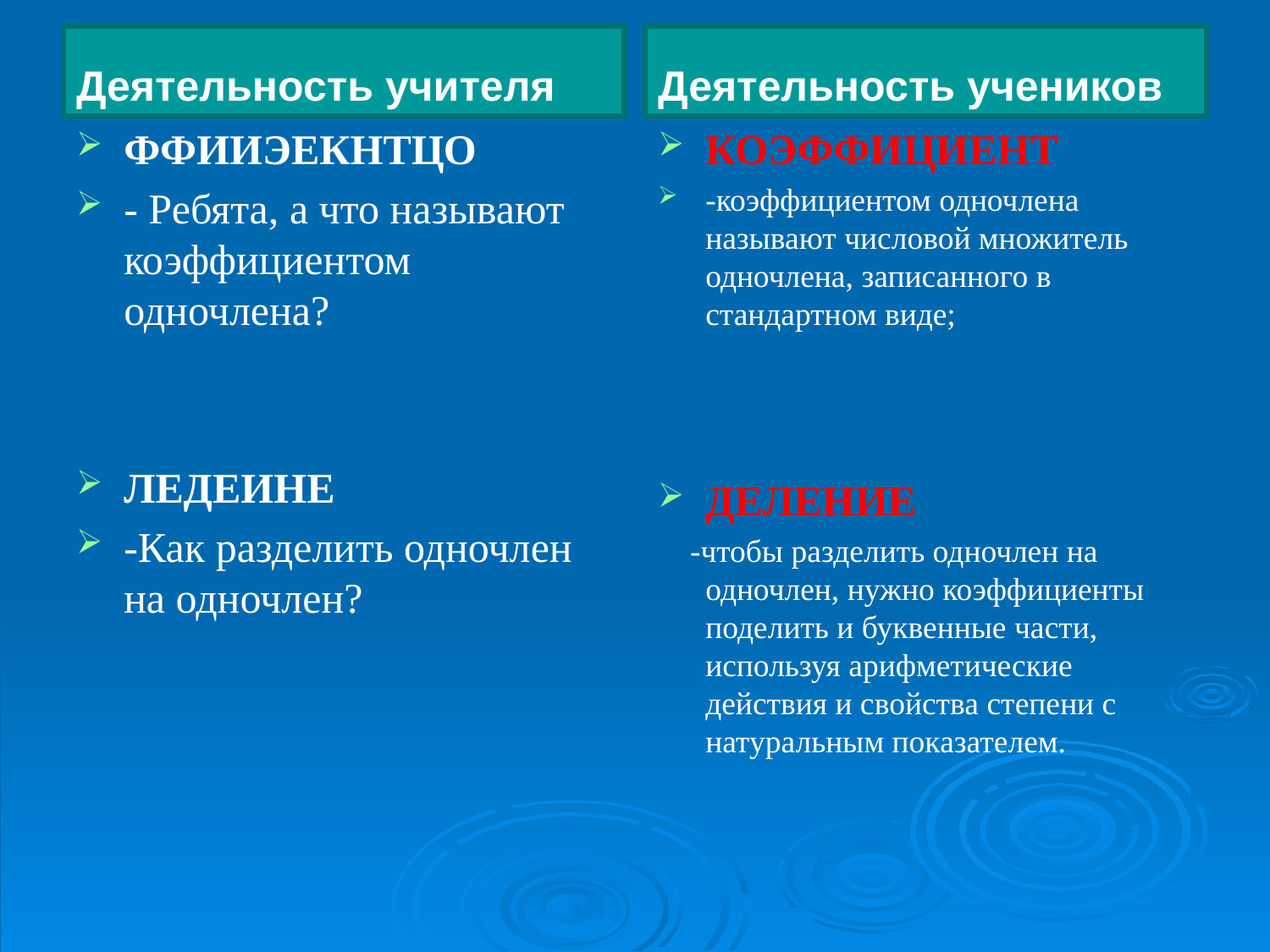

Деятельность учителя
Деятельность учеников
ФФИИЭЕКНТЦО
- Ребята, а что называют коэффициентом одночлена?

ЛЕДЕИНЕ
-Как разделить одночлен на одночлен?

КОЭФФИЦИЕНТ
-коэффициентом одночлена называют числовой множитель одночлена, записанного в стандартном виде;

ДЕЛЕНИЕ
    -чтобы разделить одночлен на одночлен, нужно коэффициенты  поделить и буквенные части, используя арифметические действия и свойства степени с натуральным показателем.